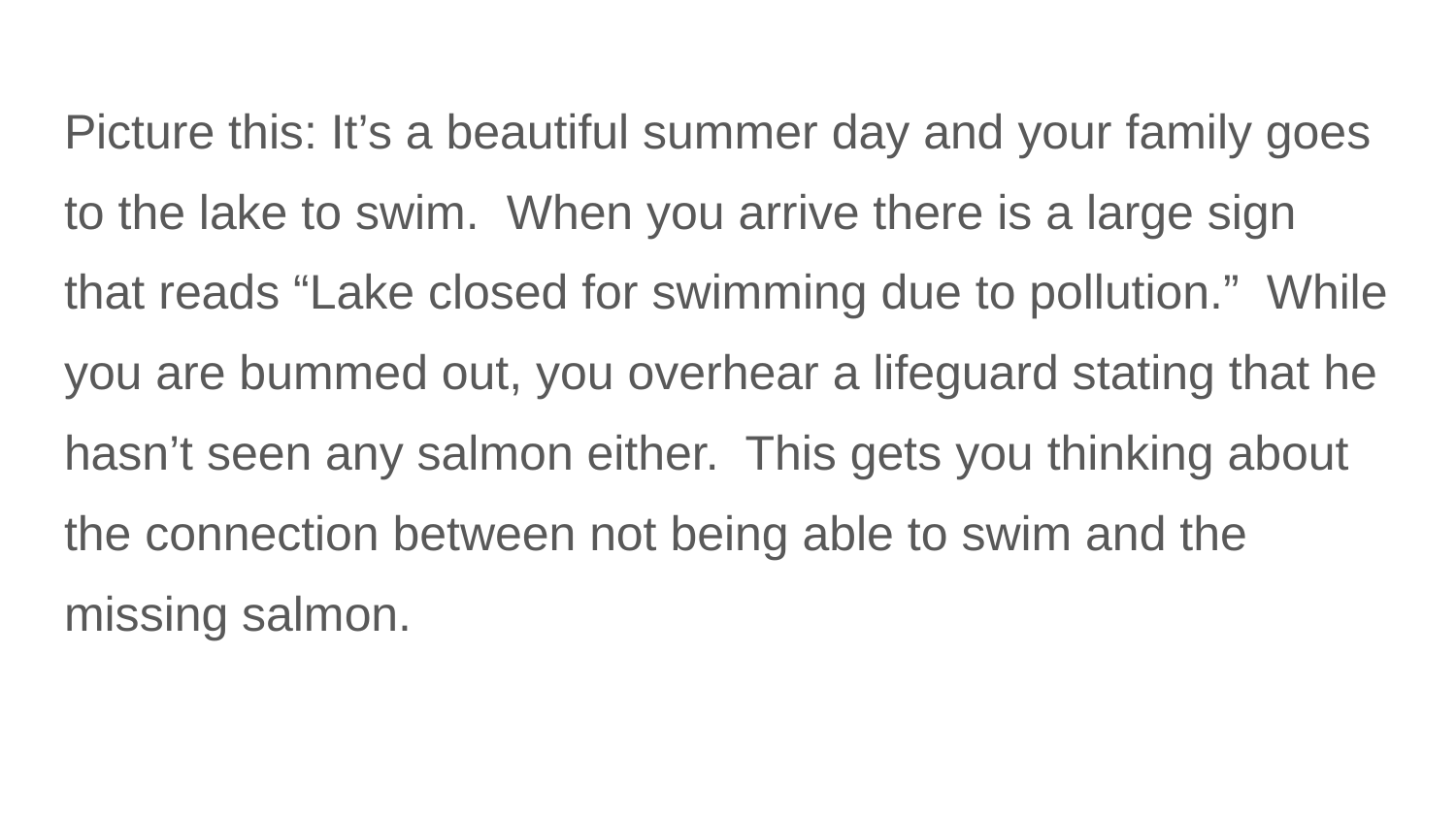

Picture this: It’s a beautiful summer day and your family goes to the lake to swim.  When you arrive there is a large sign that reads “Lake closed for swimming due to pollution.”  While you are bummed out, you overhear a lifeguard stating that he hasn’t seen any salmon either.  This gets you thinking about the connection between not being able to swim and the missing salmon.